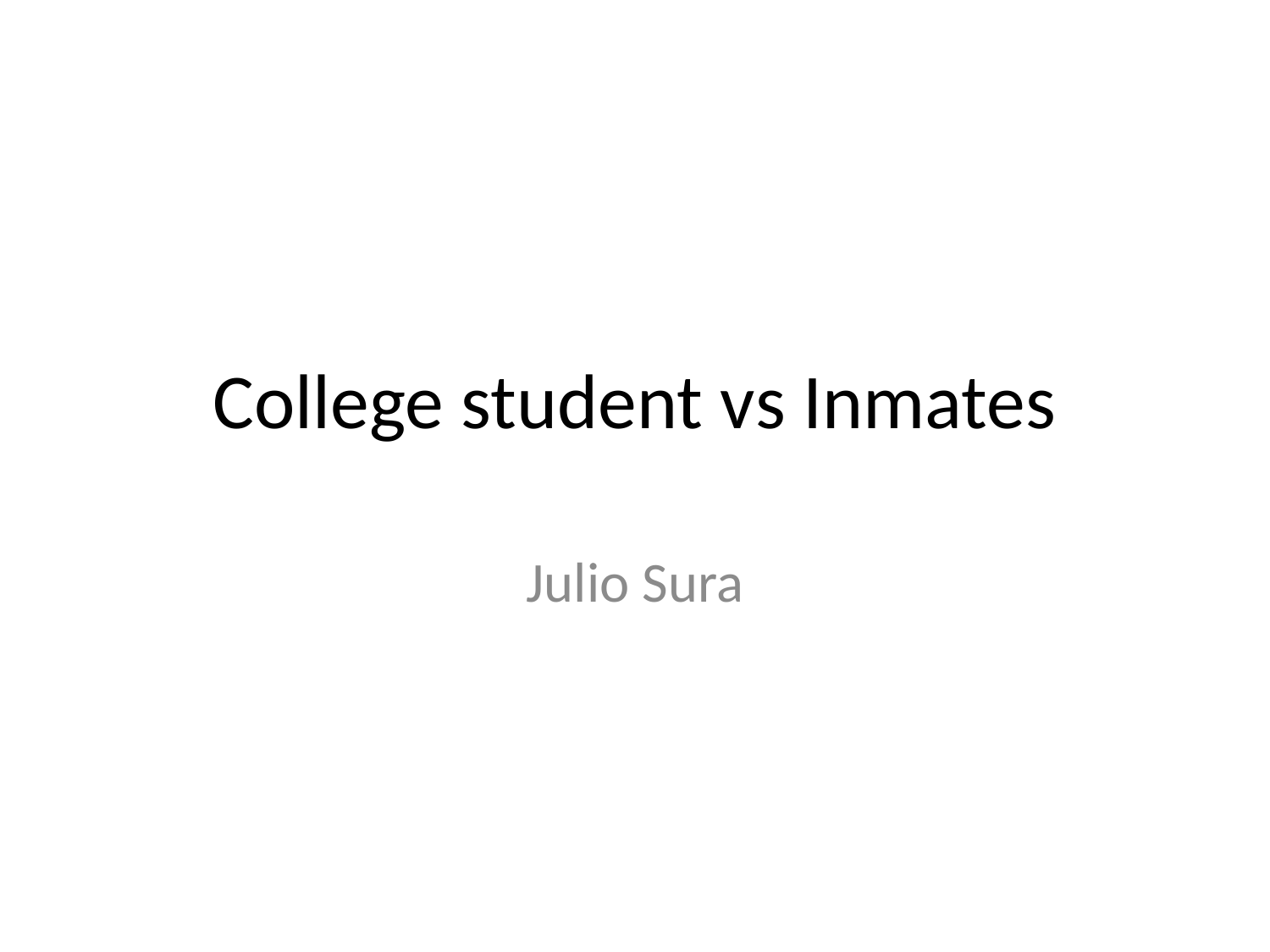

# College student vs Inmates
Julio Sura